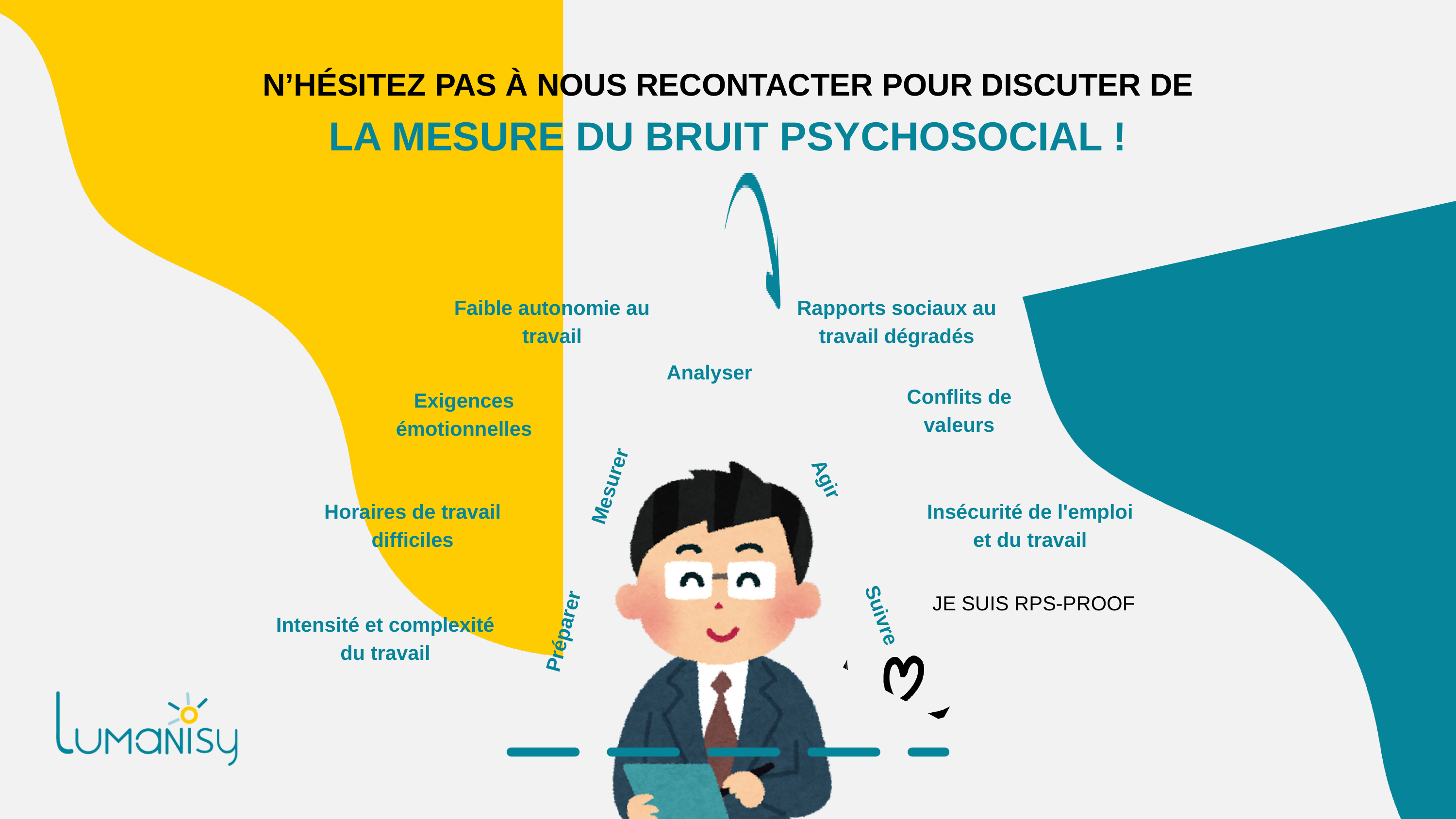

N’HÉSITEZ PAS À NOUS RECONTACTER POUR DISCUTER DE
LA MESURE DU BRUIT PSYCHOSOCIAL !

Faible autonomie au travail​
Rapports sociaux au travail dégradés​
Analyser
Conflits de valeurs​
Exigences émotionnelles​

Agir
Mesurer
Horaires de travail difficiles​
Insécurité de l'emploi et du travail
JE SUIS RPS-PROOF
Suivre
Intensité et complexité du travail​

Préparer